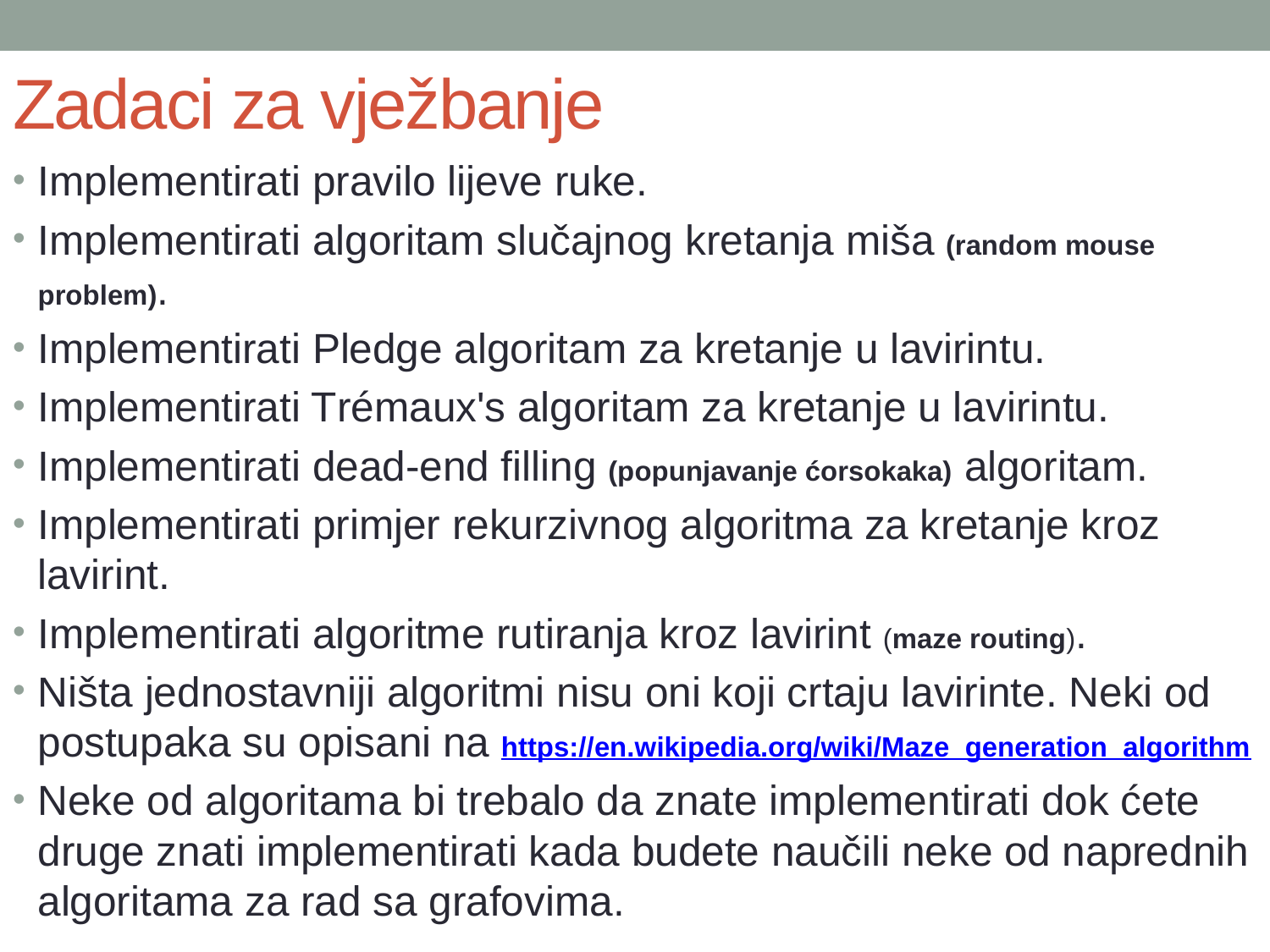

# Zadaci za vježbanje
Implementirati pravilo lijeve ruke.
Implementirati algoritam slučajnog kretanja miša (random mouse problem).
Implementirati Pledge algoritam za kretanje u lavirintu.
Implementirati Trémaux's algoritam za kretanje u lavirintu.
Implementirati dead-end filling (popunjavanje ćorsokaka) algoritam.
Implementirati primjer rekurzivnog algoritma za kretanje kroz lavirint.
Implementirati algoritme rutiranja kroz lavirint (maze routing).
Ništa jednostavniji algoritmi nisu oni koji crtaju lavirinte. Neki od postupaka su opisani na https://en.wikipedia.org/wiki/Maze_generation_algorithm
Neke od algoritama bi trebalo da znate implementirati dok ćete druge znati implementirati kada budete naučili neke od naprednih algoritama za rad sa grafovima.